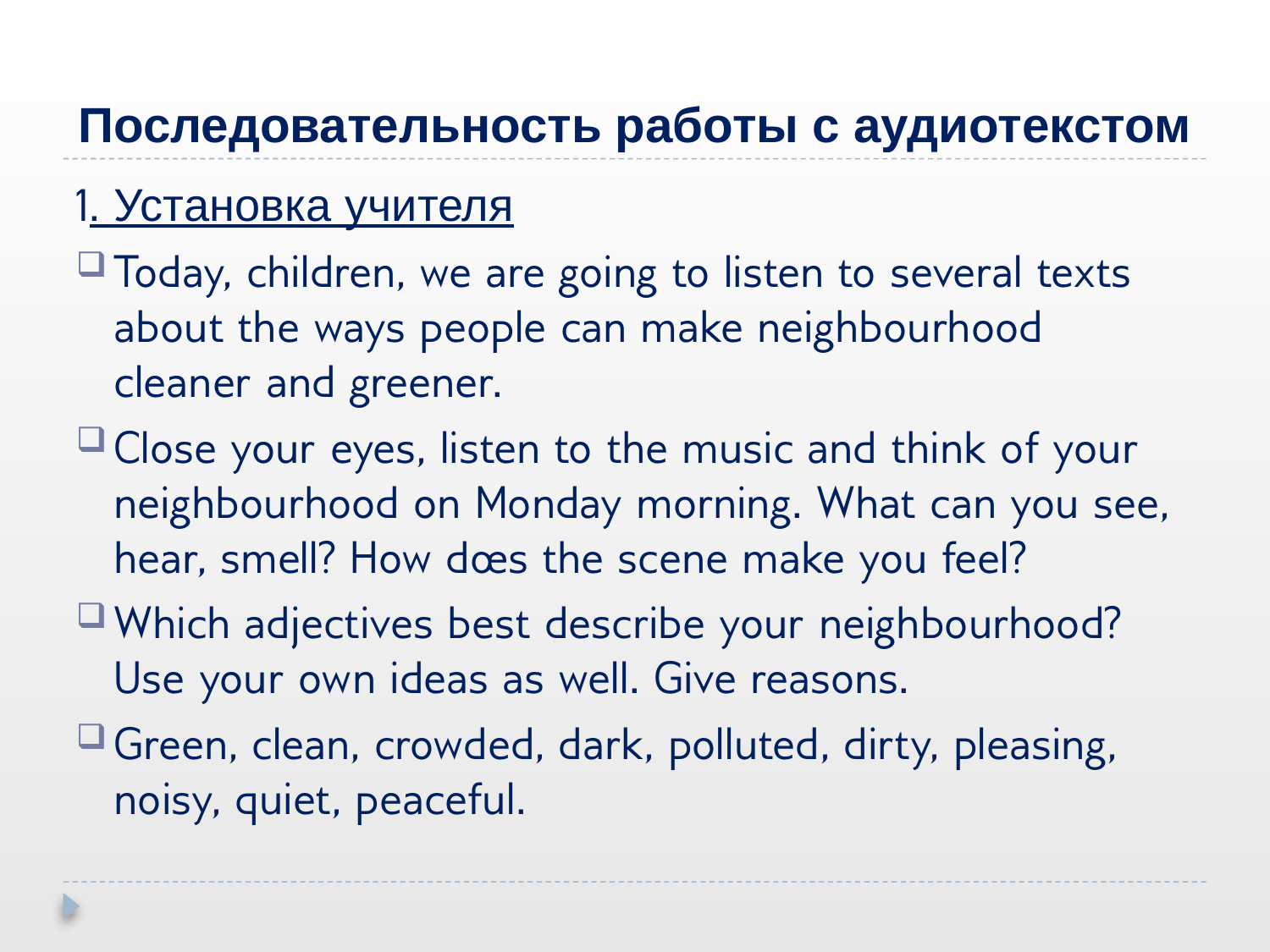

# Последовательность работы с аудиотекстом
1. Установка учителя
Today, children, we are going to listen to several texts about the ways people can make neighbourhood cleaner and greener.
Close your eyes, listen to the music and think of your neighbourhood on Monday morning. What can you see, hear, smell? How does the scene make you feel?
Which adjectives best describe your neighbourhood? Use your own ideas as well. Give reasons.
Green, clean, crowded, dark, polluted, dirty, pleasing, noisy, quiet, peaceful.